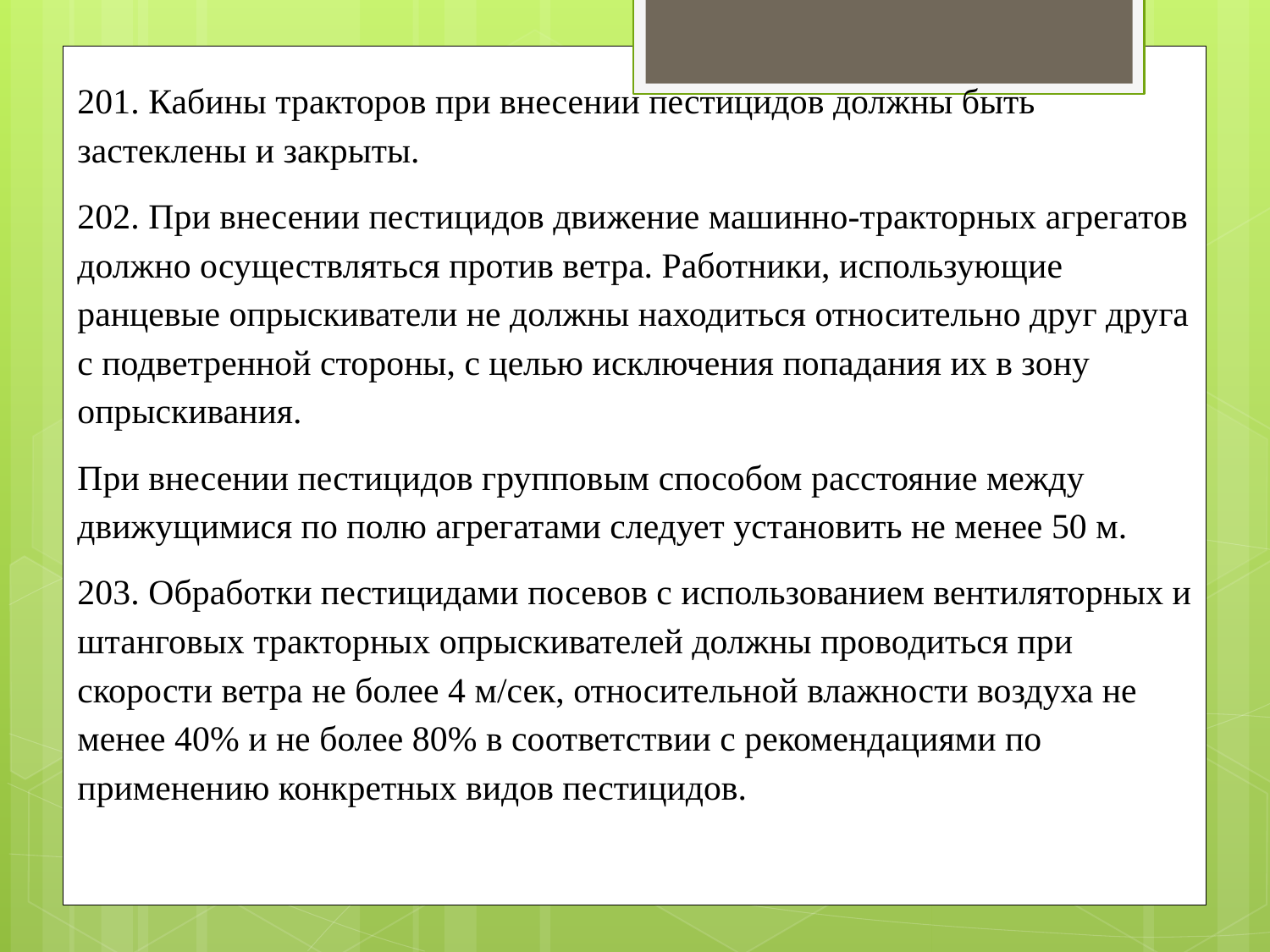

201. Кабины тракторов при внесении пестицидов должны быть застеклены и закрыты.
202. При внесении пестицидов движение машинно-тракторных агрегатов должно осуществляться против ветра. Работники, использующие ранцевые опрыскиватели не должны находиться относительно друг друга с подветренной стороны, с целью исключения попадания их в зону опрыскивания.
При внесении пестицидов групповым способом расстояние между движущимися по полю агрегатами следует установить не менее 50 м.
203. Обработки пестицидами посевов с использованием вентиляторных и штанговых тракторных опрыскивателей должны проводиться при скорости ветра не более 4 м/сек, относительной влажности воздуха не менее 40% и не более 80% в соответствии с рекомендациями по применению конкретных видов пестицидов.